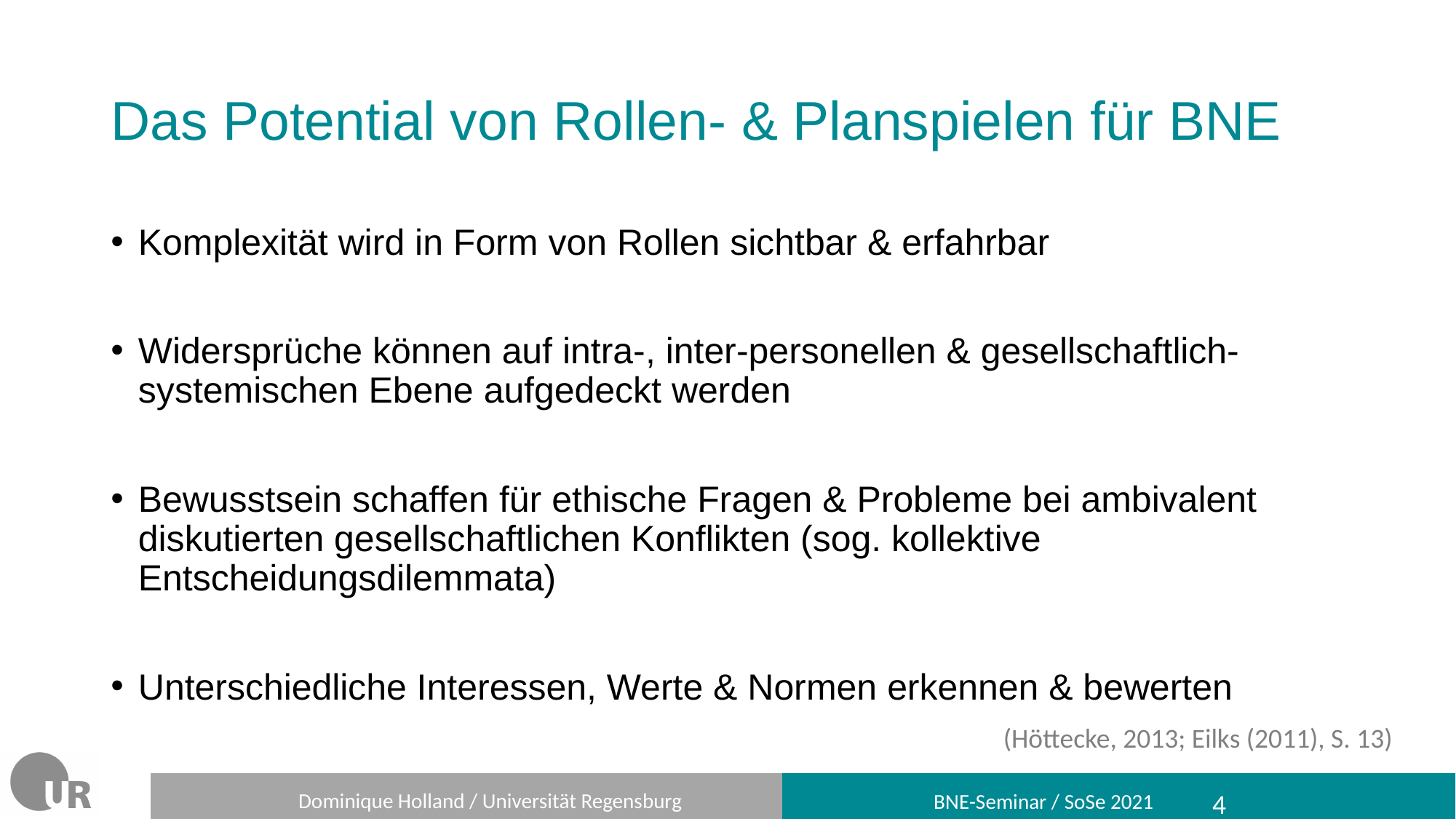

# Das Potential von Rollen- & Planspielen für BNE
Komplexität wird in Form von Rollen sichtbar & erfahrbar

Widersprüche können auf intra-, inter-personellen & gesellschaftlich-systemischen Ebene aufgedeckt werden

Bewusstsein schaffen für ethische Fragen & Probleme bei ambivalent diskutierten gesellschaftlichen Konflikten (sog. kollektive Entscheidungsdilemmata)

Unterschiedliche Interessen, Werte & Normen erkennen & bewerten
(Höttecke, 2013; Eilks (2011), S. 13)